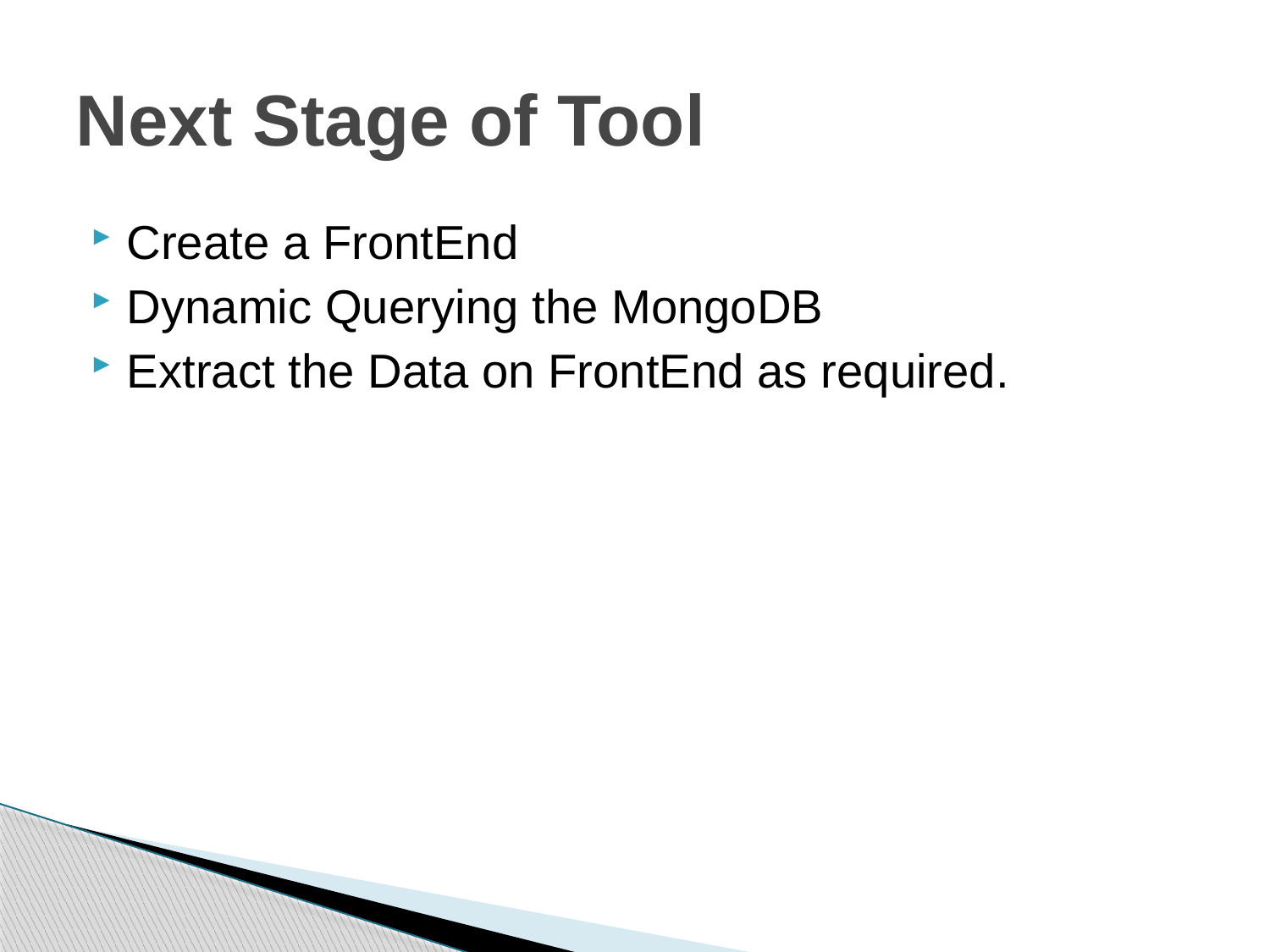

# Next Stage of Tool
Create a FrontEnd
Dynamic Querying the MongoDB
Extract the Data on FrontEnd as required.